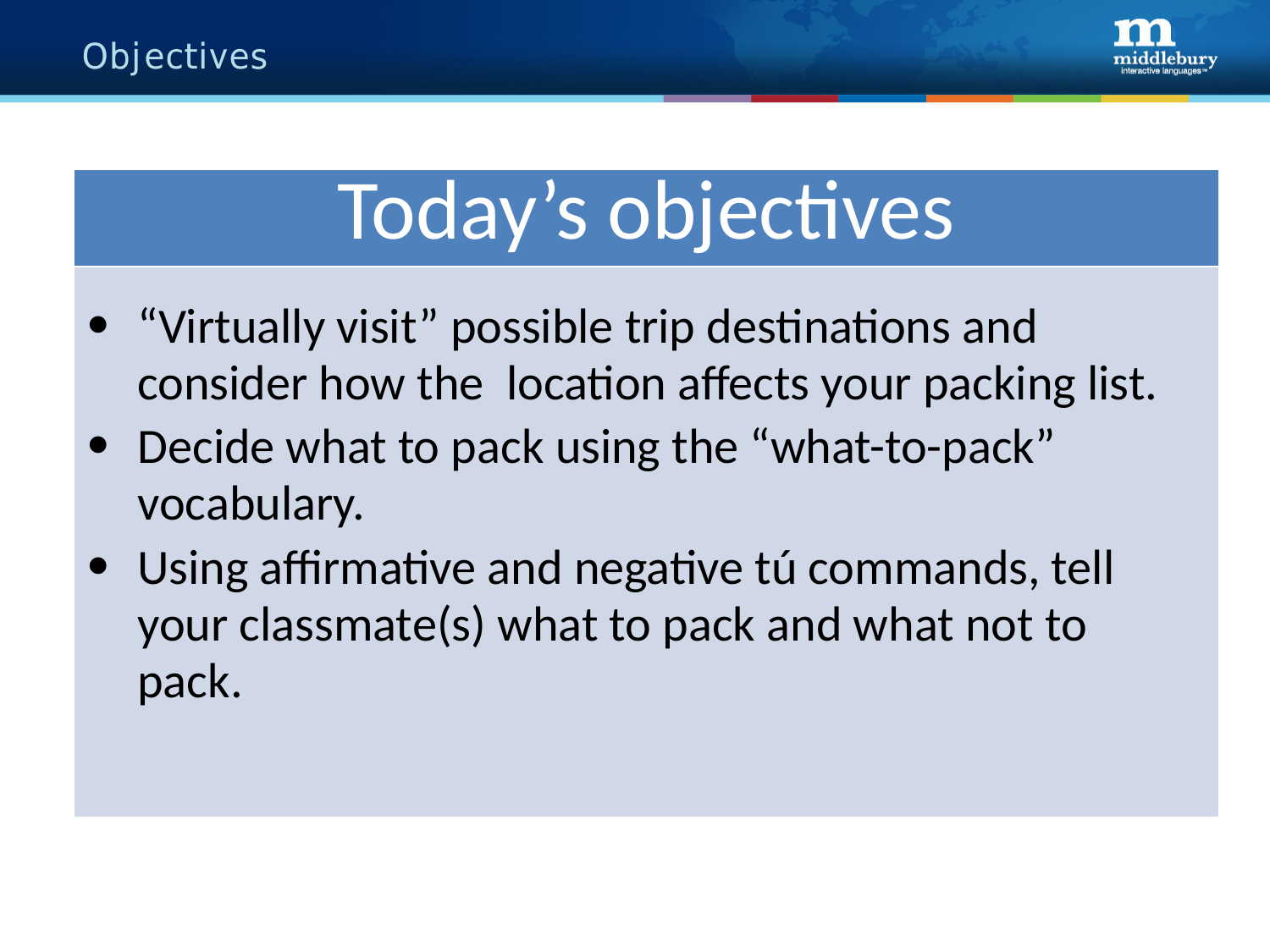

# Objectives
| Today’s objectives |
| --- |
| “Virtually visit” possible trip destinations and consider how the location affects your packing list. Decide what to pack using the “what-to-pack” vocabulary. Using affirmative and negative tú commands, tell your classmate(s) what to pack and what not to pack. |